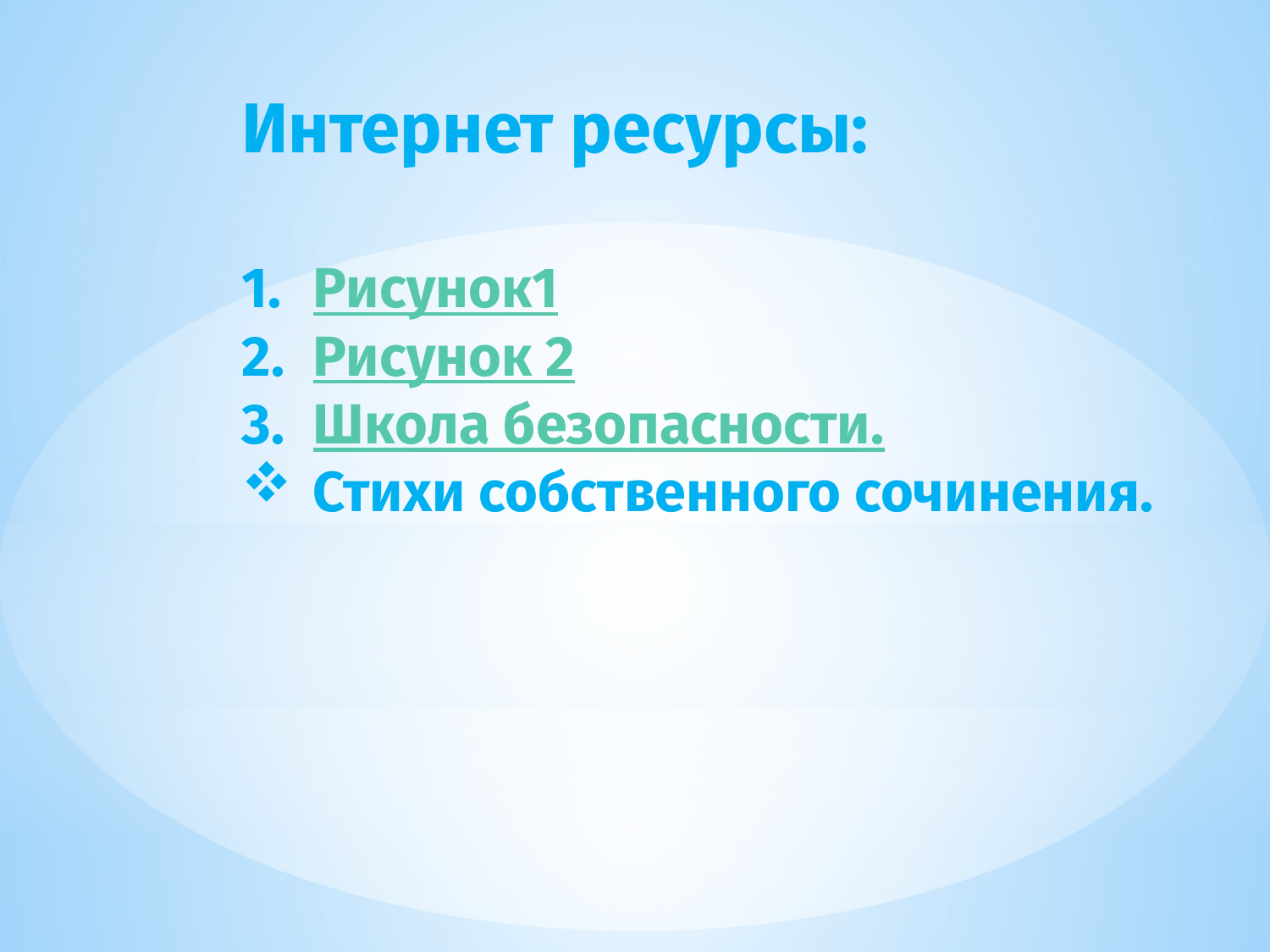

Интернет ресурсы:

Рисунок1
Рисунок 2
Школа безопасности.
Стихи собственного сочинения.